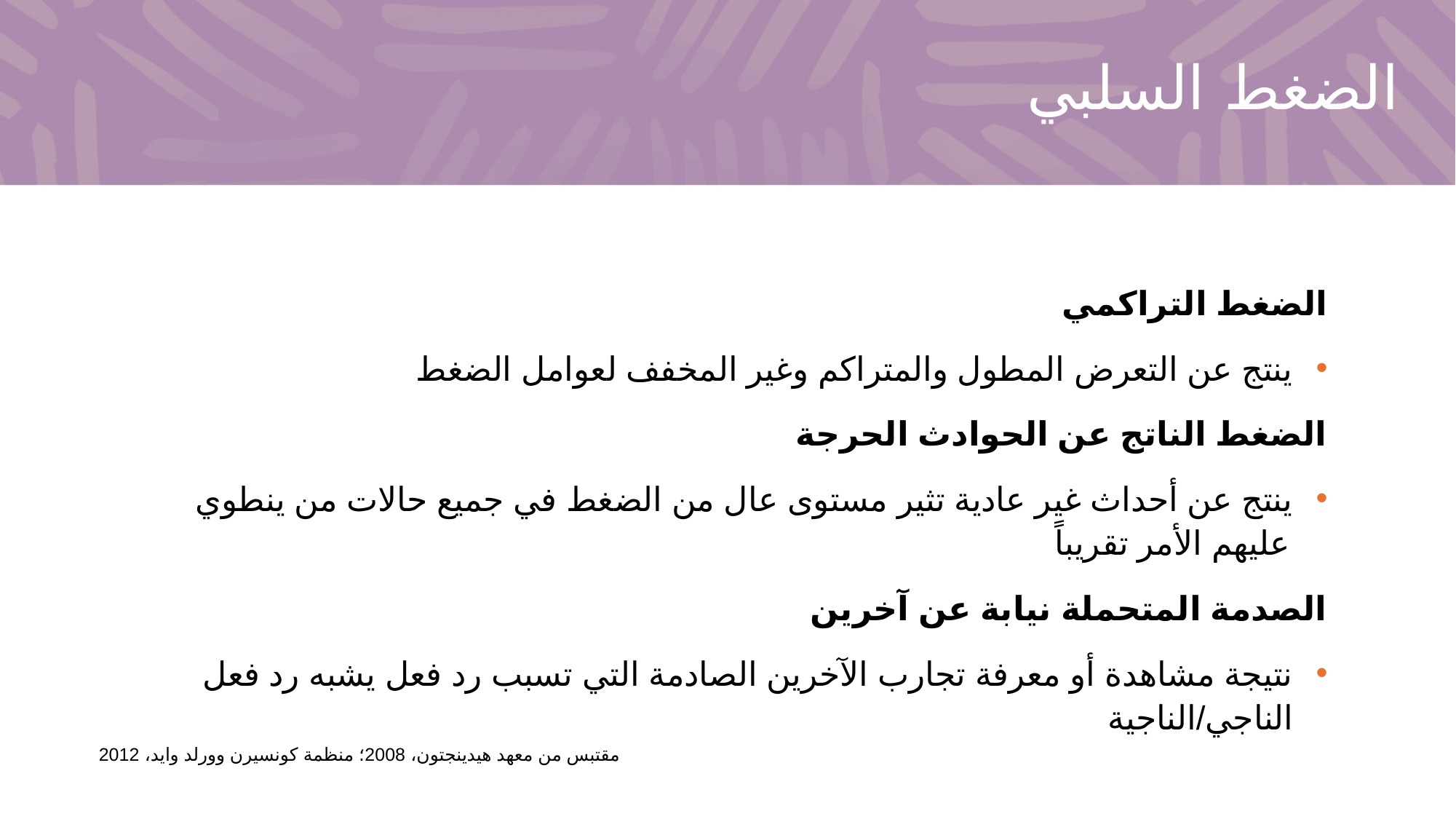

# الضغط السلبي
الضغط التراكمي
ينتج عن التعرض المطول والمتراكم وغير المخفف لعوامل الضغط
الضغط الناتج عن الحوادث الحرجة
ينتج عن أحداث غير عادية تثير مستوى عال من الضغط في جميع حالات من ينطوي عليهم الأمر تقريباً
الصدمة المتحملة نيابة عن آخرين
نتيجة مشاهدة أو معرفة تجارب الآخرين الصادمة التي تسبب رد فعل يشبه رد فعل الناجي/الناجية
مقتبس من معهد هيدينجتون، 2008؛ منظمة كونسيرن وورلد وايد، 2012